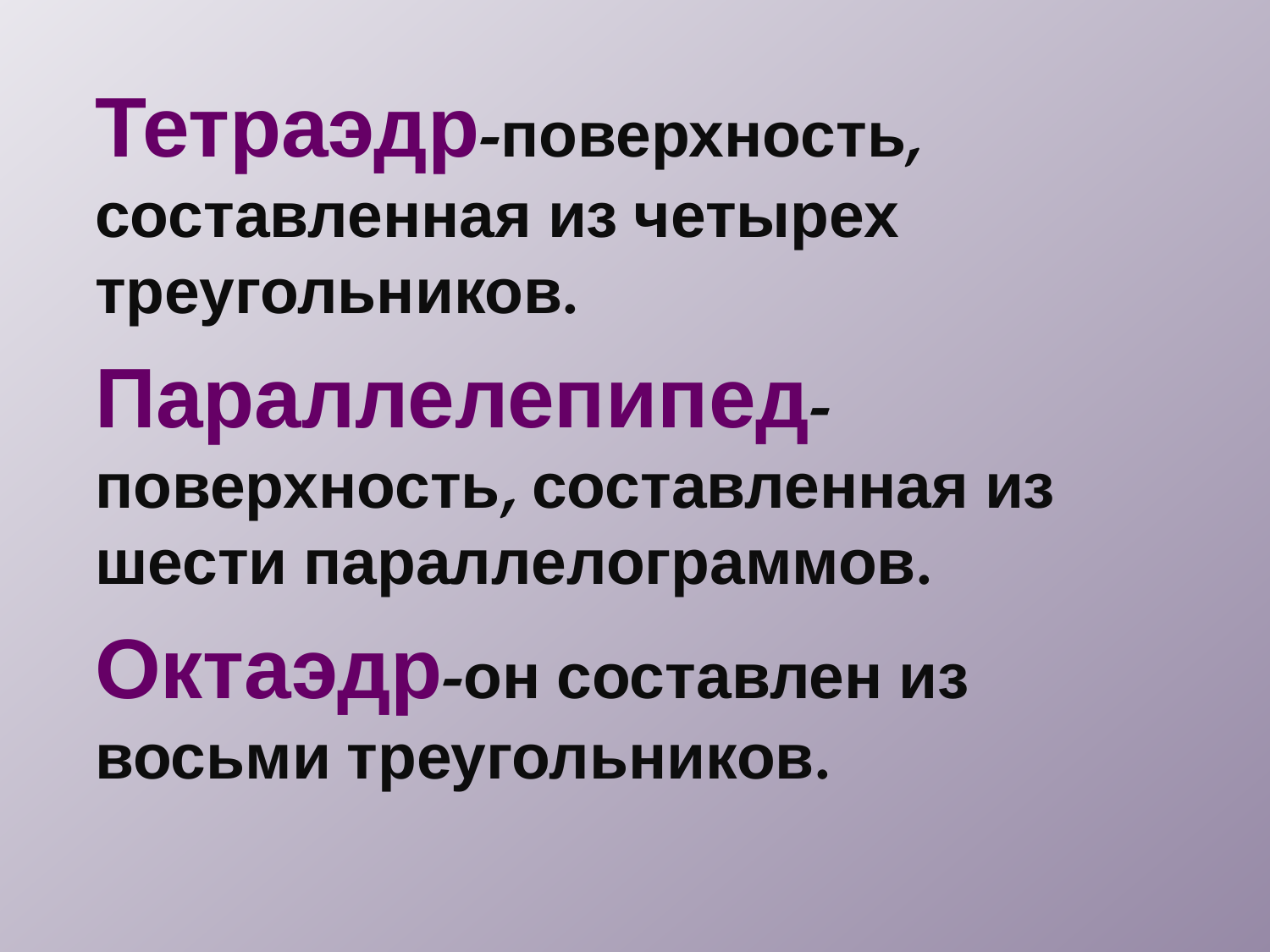

#
Тетраэдр-поверхность, составленная из четырех треугольников.
Параллелепипед-поверхность, составленная из шести параллелограммов.
Октаэдр-он составлен из восьми треугольников.